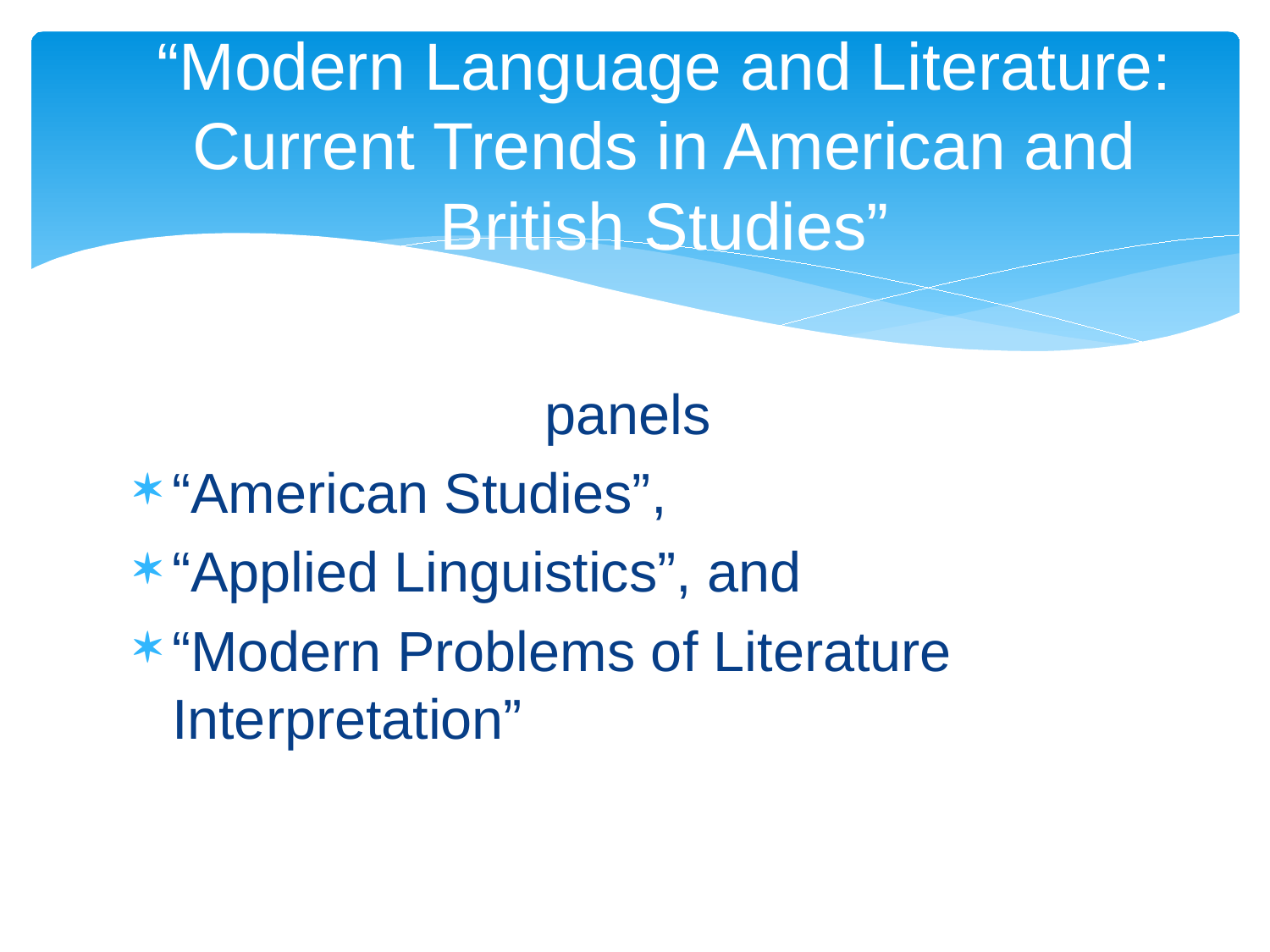

# “Modern Language and Literature: Current Trends in American and British Studies”
panels
“American Studies”,
“Applied Linguistics”, and
“Modern Problems of Literature Interpretation”